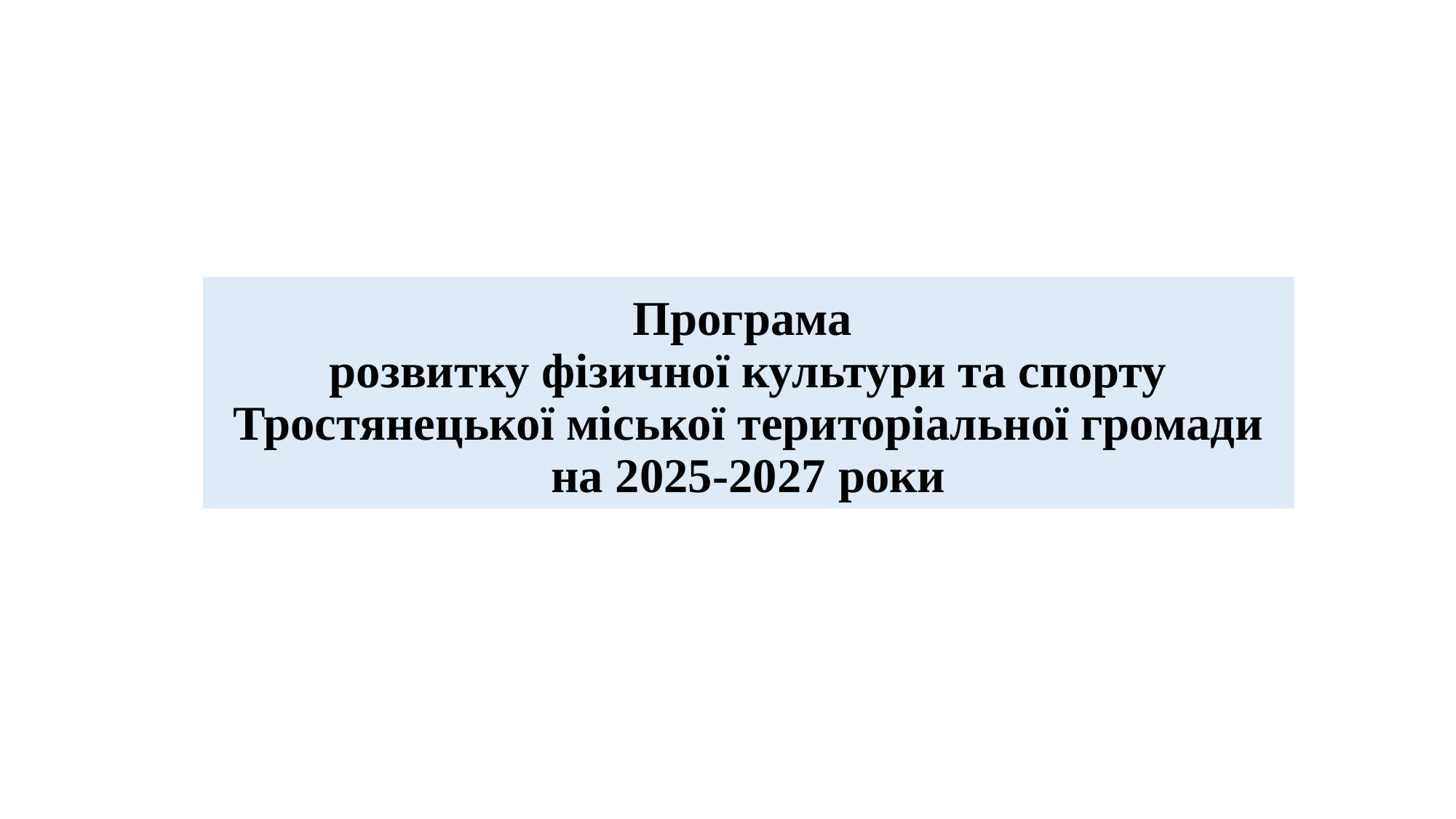

# Програма розвитку фізичної культури та спорту Тростянецької міської територіальної громади на 2025-2027 роки